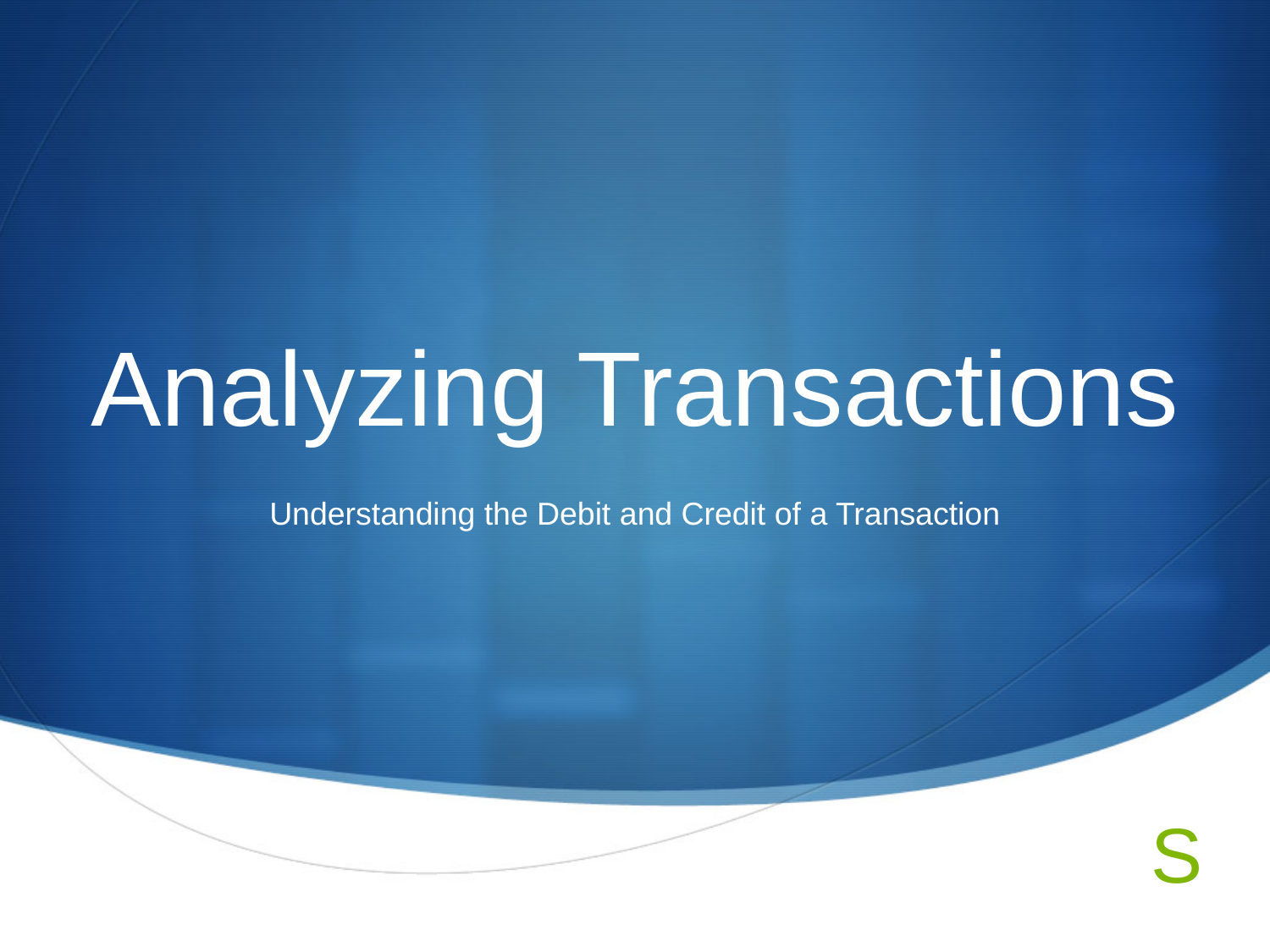

# Analyzing Transactions
Understanding the Debit and Credit of a Transaction